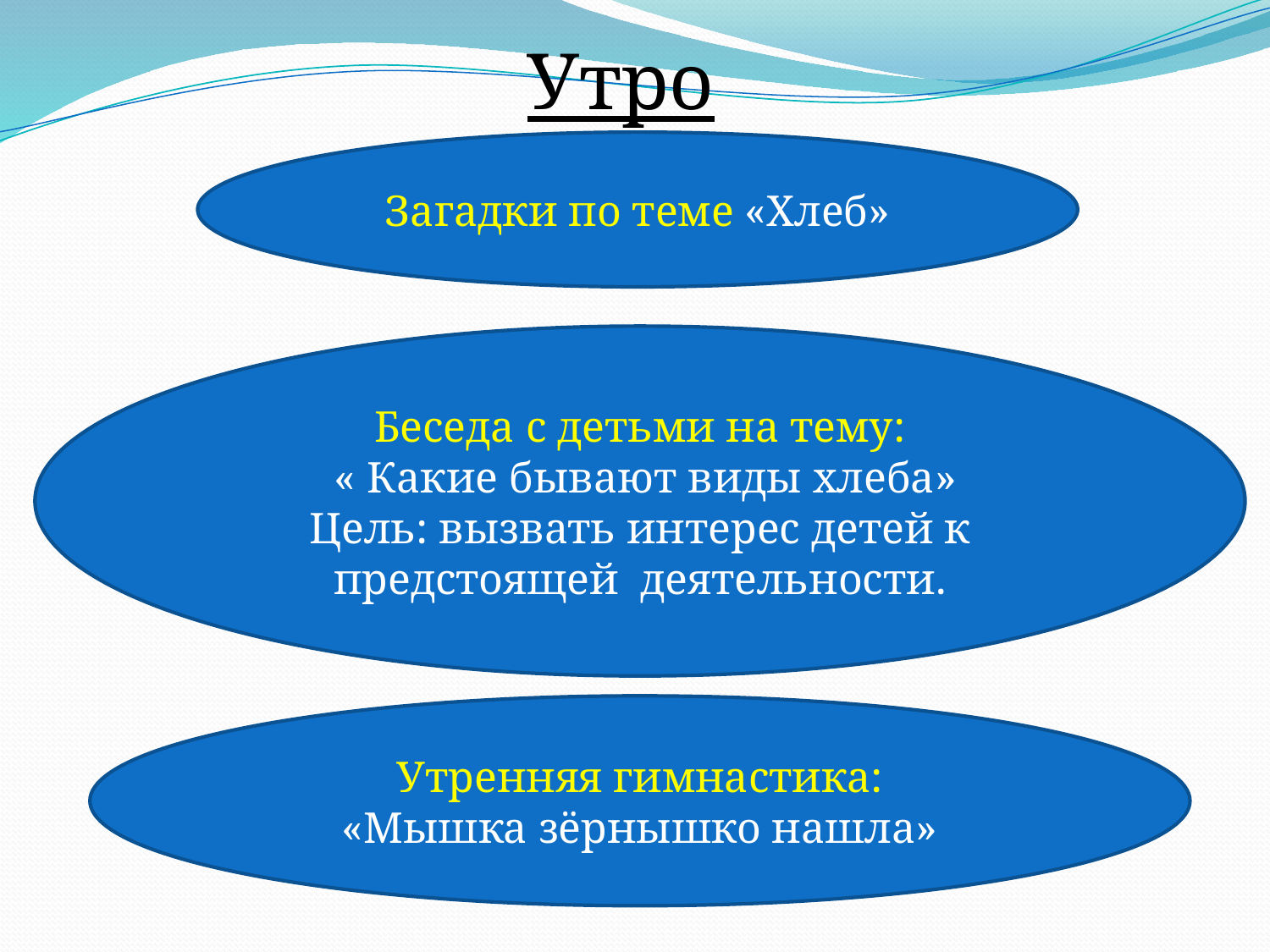

Утро:
Загадки по теме «Хлеб»
Беседа с детьми на тему:
 « Какие бывают виды хлеба»
Цель: вызвать интерес детей к предстоящей  деятельности.
Утренняя гимнастика:
«Мышка зёрнышко нашла»